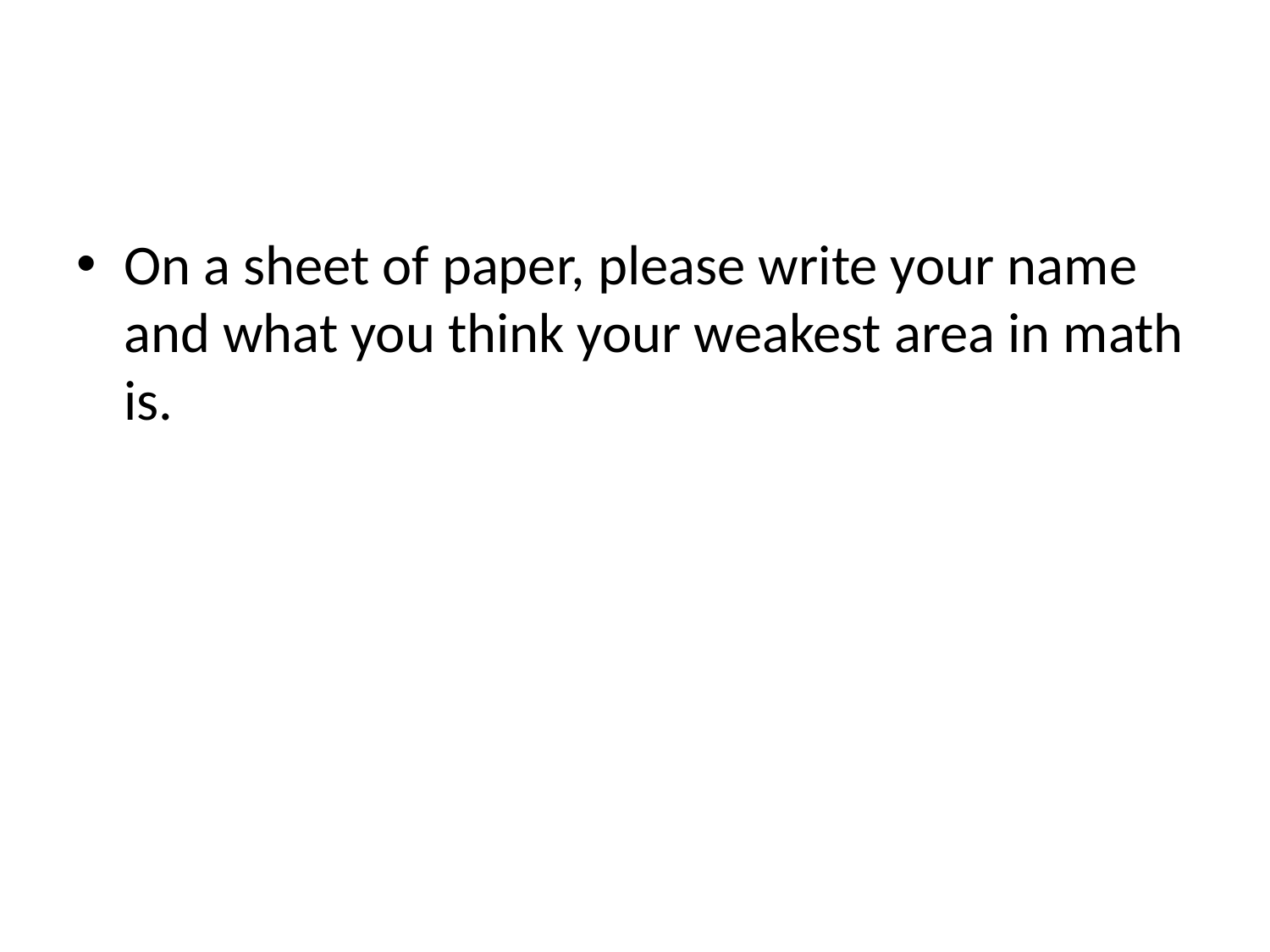

#
On a sheet of paper, please write your name and what you think your weakest area in math is.